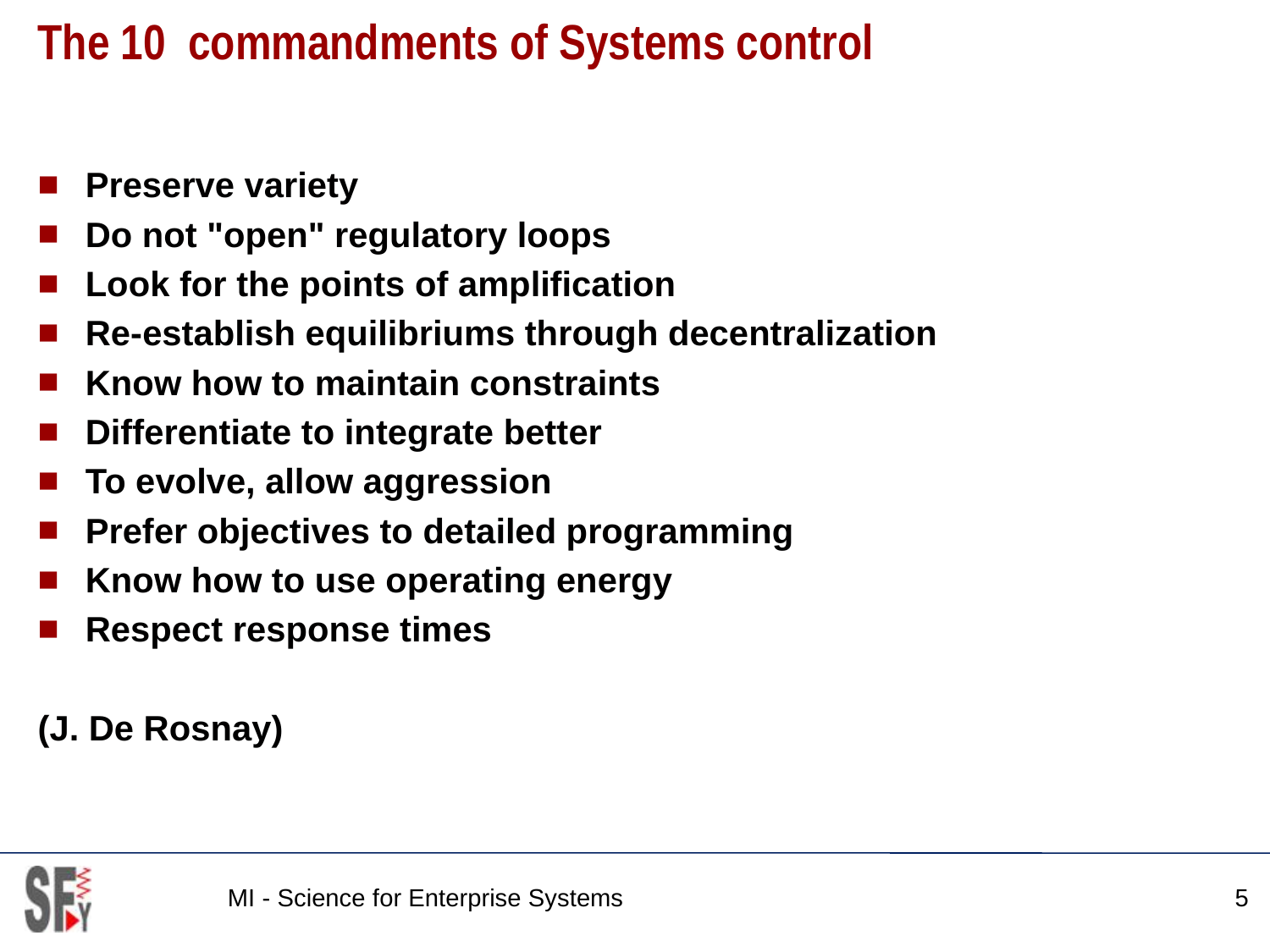

# The 10  commandments of Systems control
Preserve variety
Do not "open" regulatory loops
Look for the points of amplification
Re-establish equilibriums through decentralization
Know how to maintain constraints
Differentiate to integrate better
To evolve, allow aggression
Prefer objectives to detailed programming
Know how to use operating energy
Respect response times

(J. De Rosnay)

MI - Science for Enterprise Systems
5